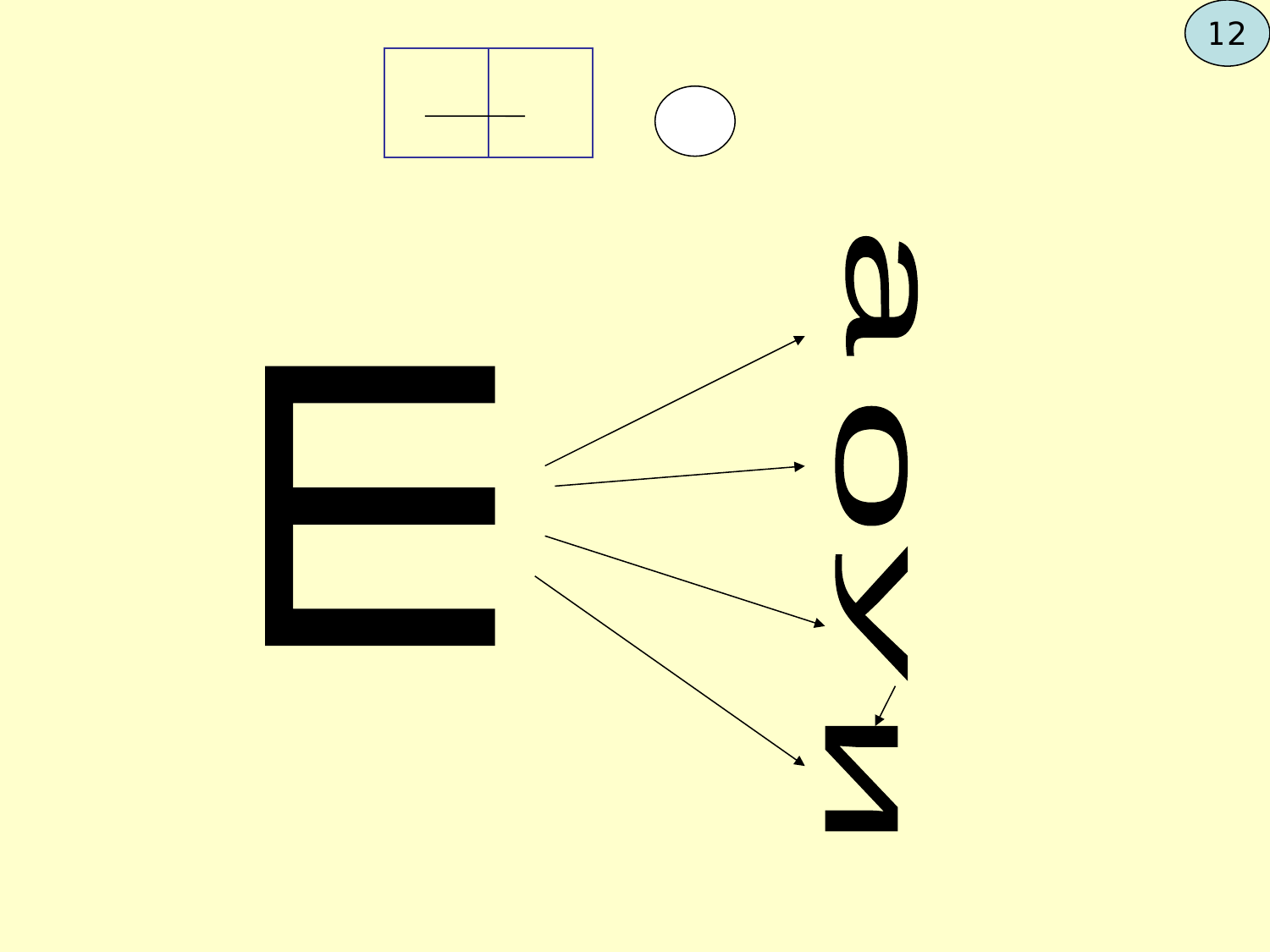

12
|  |  |
| --- | --- |

а

ш
о

у

и